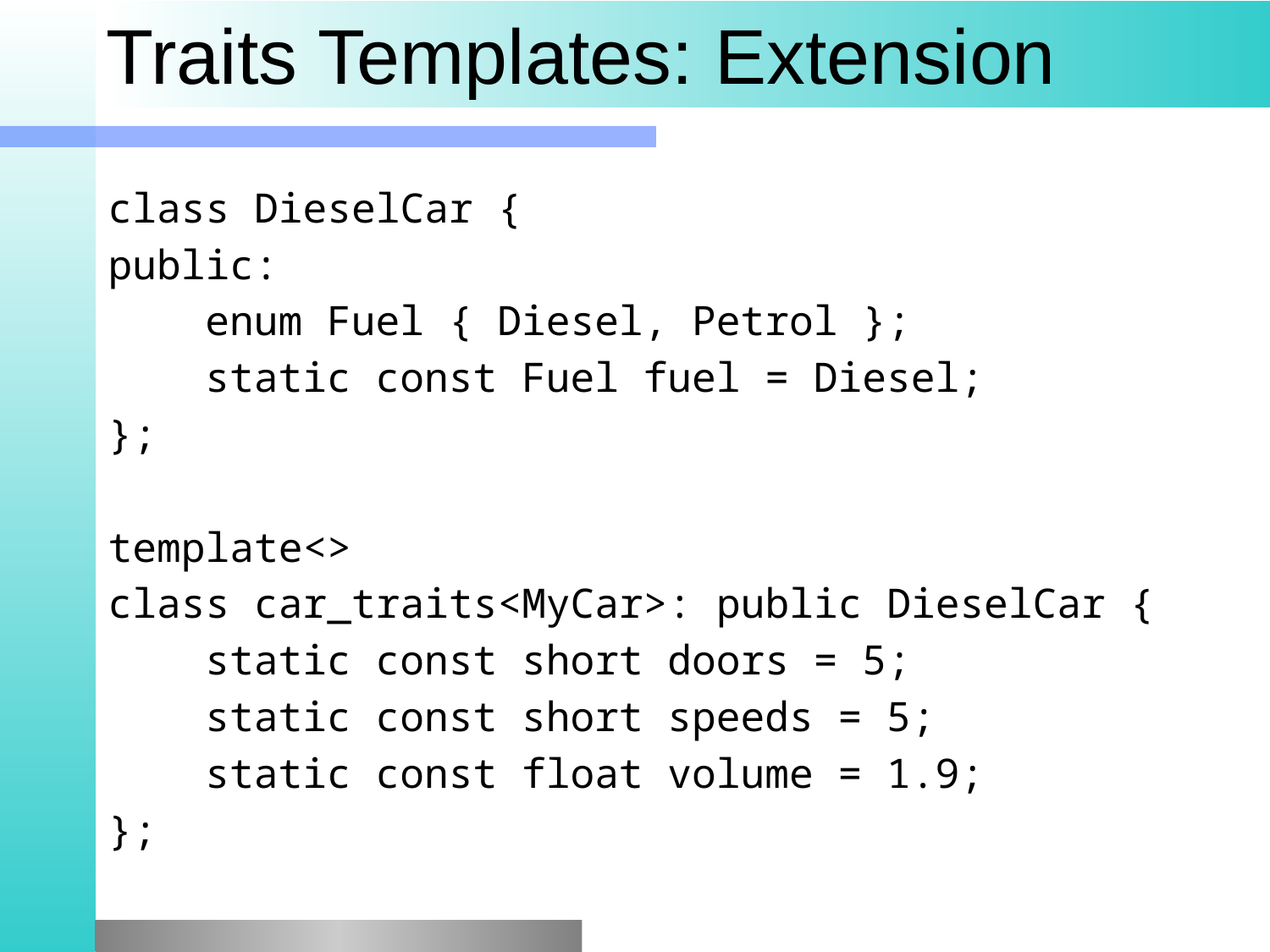

# Traits Templates: Extension
class DieselCar {
public:
    enum Fuel { Diesel, Petrol };
    static const Fuel fuel = Diesel;
};

template<>
class car_traits<MyCar>: public DieselCar {
    static const short doors = 5;
    static const short speeds = 5;
    static const float volume = 1.9;
};